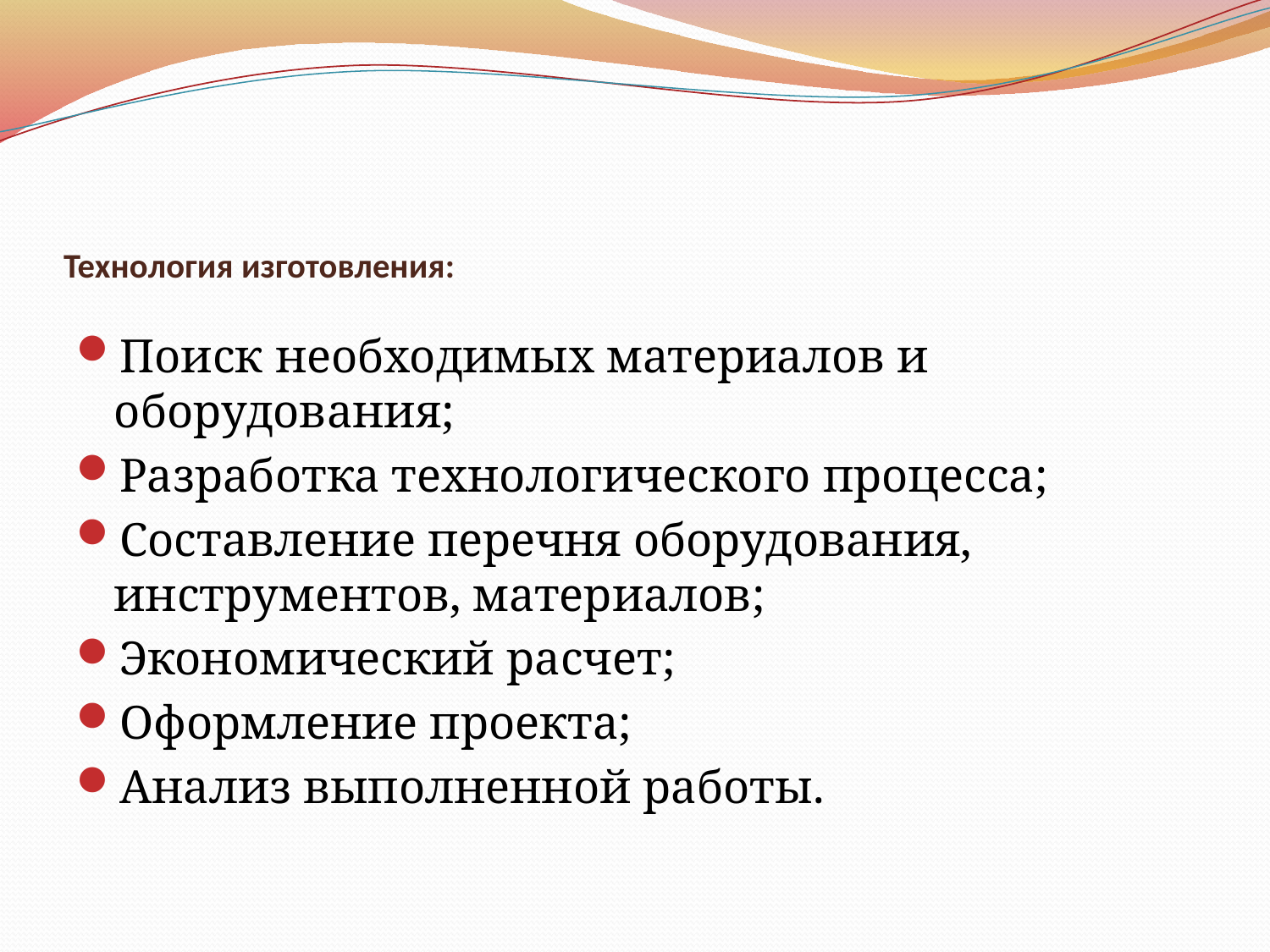

# Технология изготовления:

Поиск необходимых материалов и оборудования;
Разработка технологического процесса;
Составление перечня оборудования, инструментов, материалов;
Экономический расчет;
Оформление проекта;
Анализ выполненной работы.